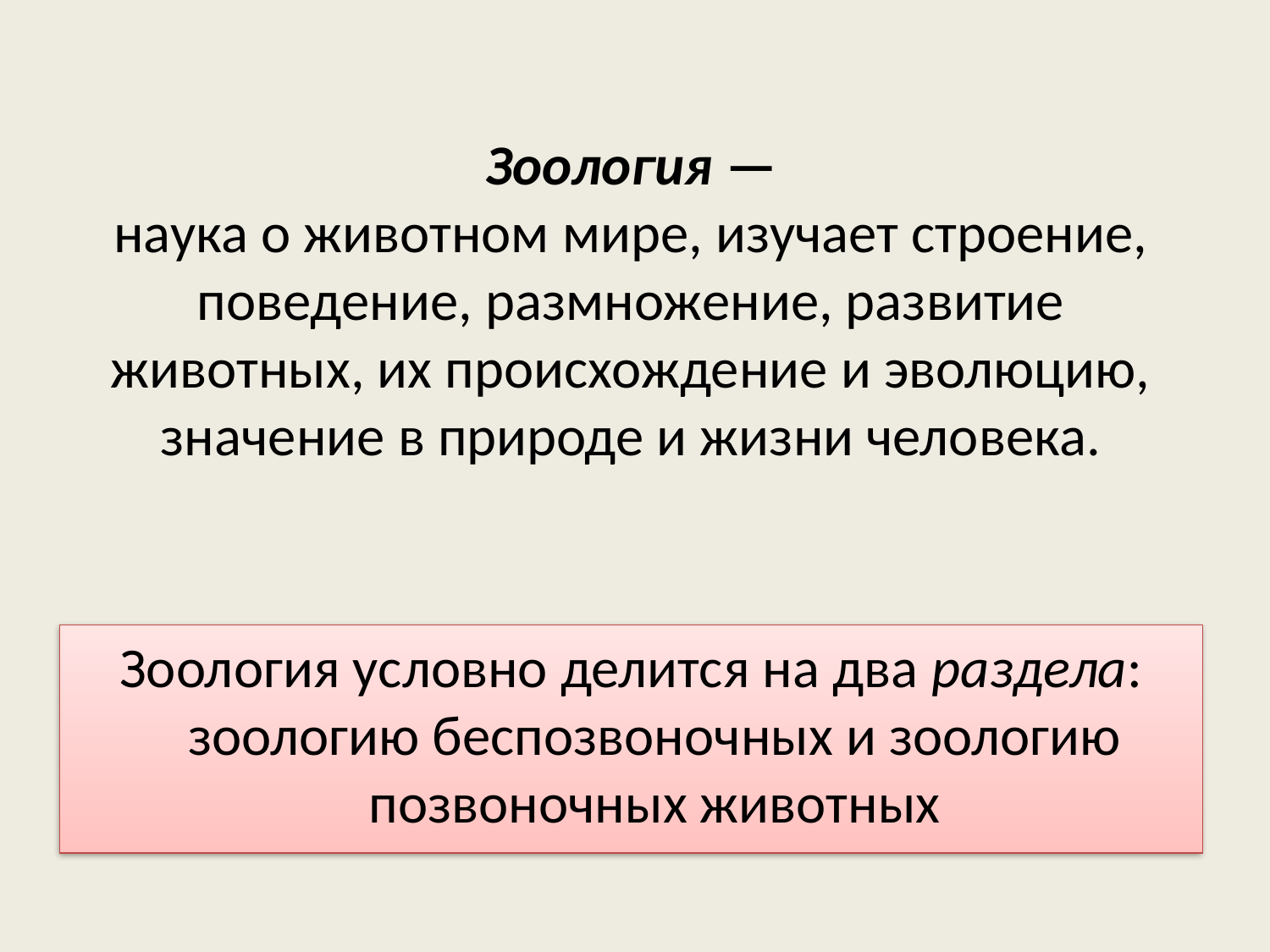

# Зоология — наука о животном мире, изучает строение, поведение, размножение, развитие животных, их происхождение и эволюцию, значение в природе и жизни человека.
Зоология условно делится на два раздела: зоологию беспозвоночных и зоологию позвоночных животных